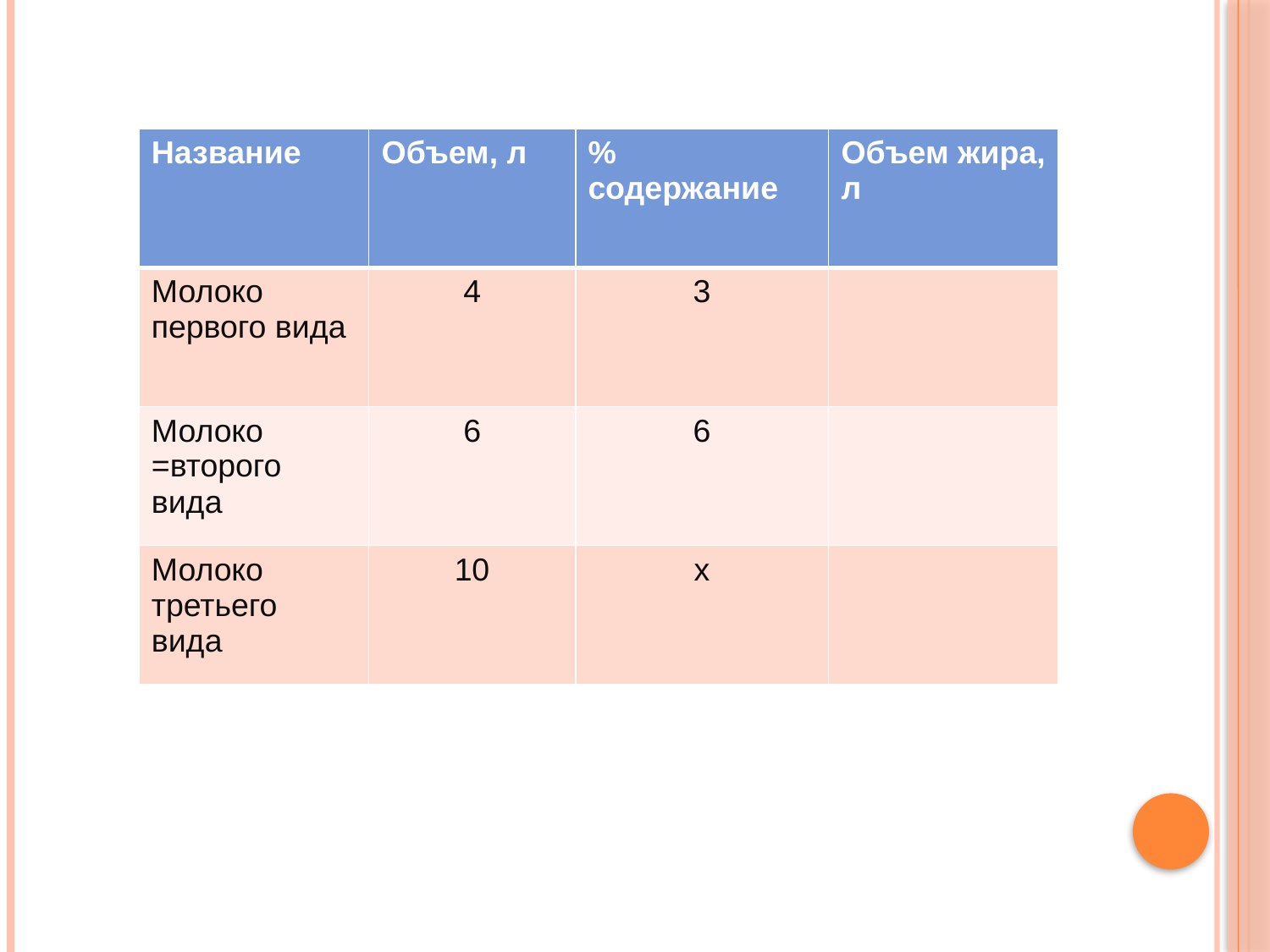

| Название | Объем, л | % содержание | Объем жира, л |
| --- | --- | --- | --- |
| Молоко первого вида | 4 | 3 |  |
| Молоко =второго вида | 6 | 6 |  |
| Молоко третьего вида | 10 | х |  |